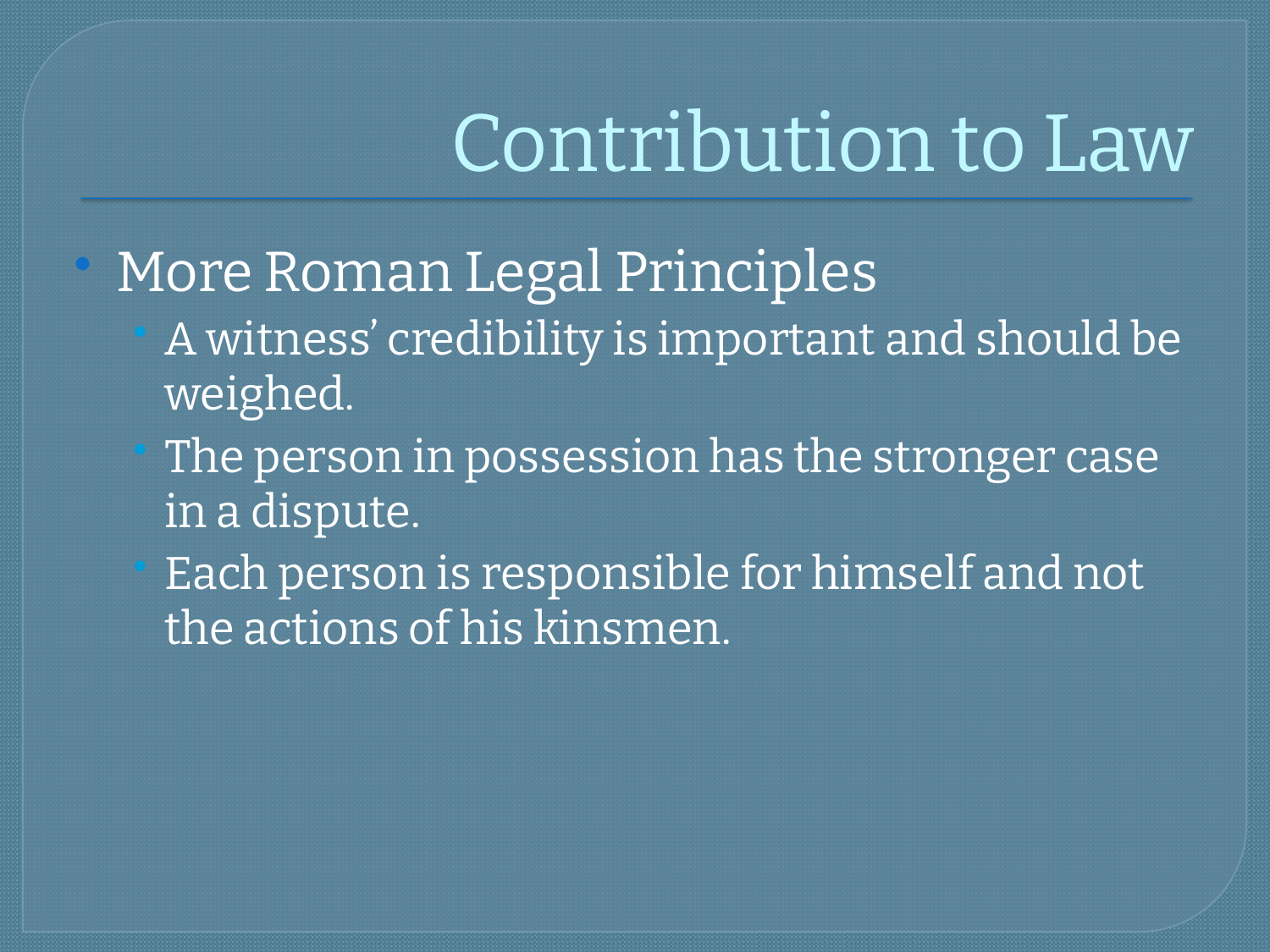

# Contribution to Law
More Roman Legal Principles
A witness’ credibility is important and should be weighed.
The person in possession has the stronger case in a dispute.
Each person is responsible for himself and not the actions of his kinsmen.